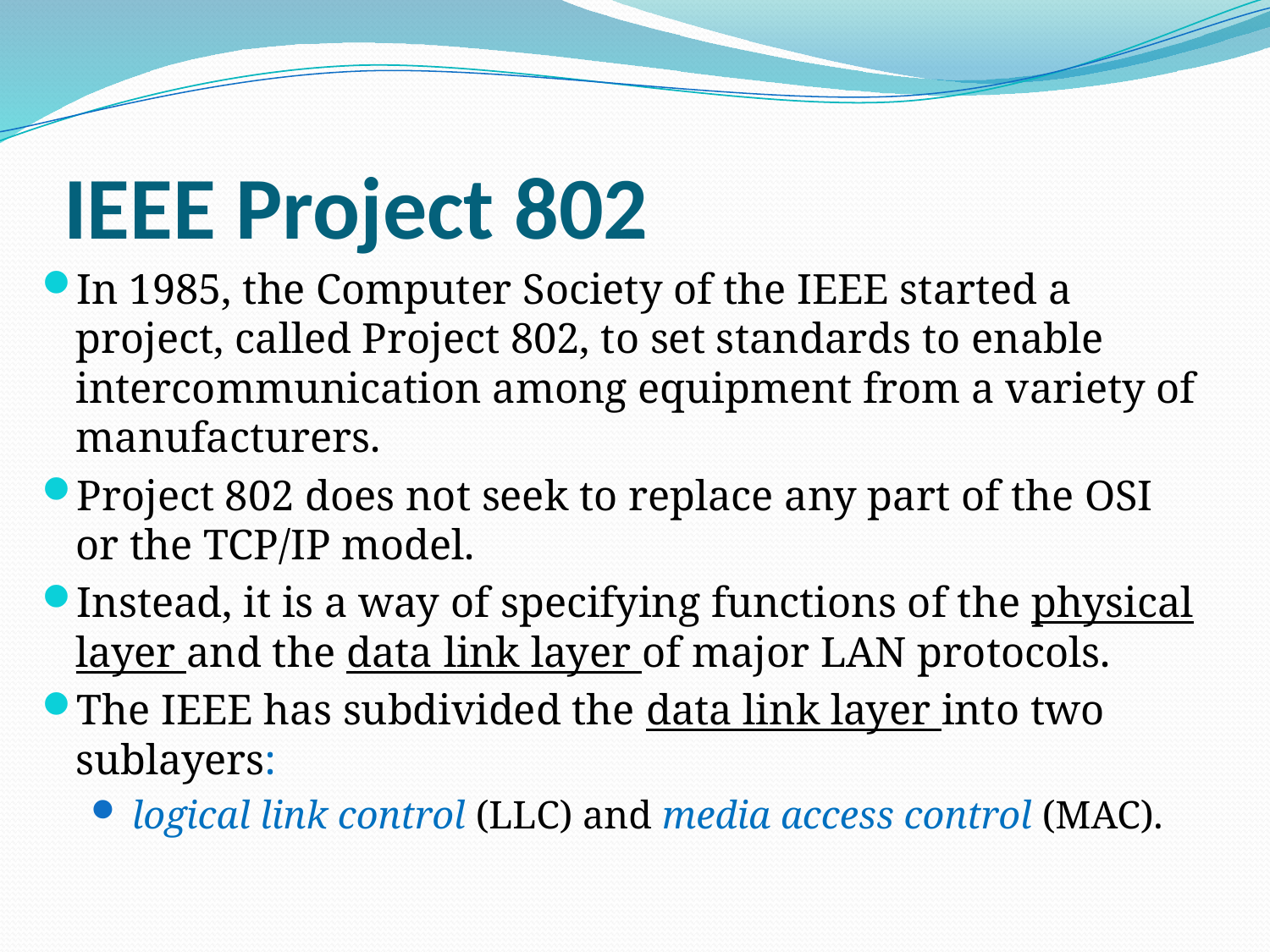

# IEEE Project 802
In 1985, the Computer Society of the IEEE started a project, called Project 802, to set standards to enable intercommunication among equipment from a variety of manufacturers.
Project 802 does not seek to replace any part of the OSI or the TCP/IP model.
Instead, it is a way of specifying functions of the physical layer and the data link layer of major LAN protocols.
The IEEE has subdivided the data link layer into two sublayers:
 logical link control (LLC) and media access control (MAC).